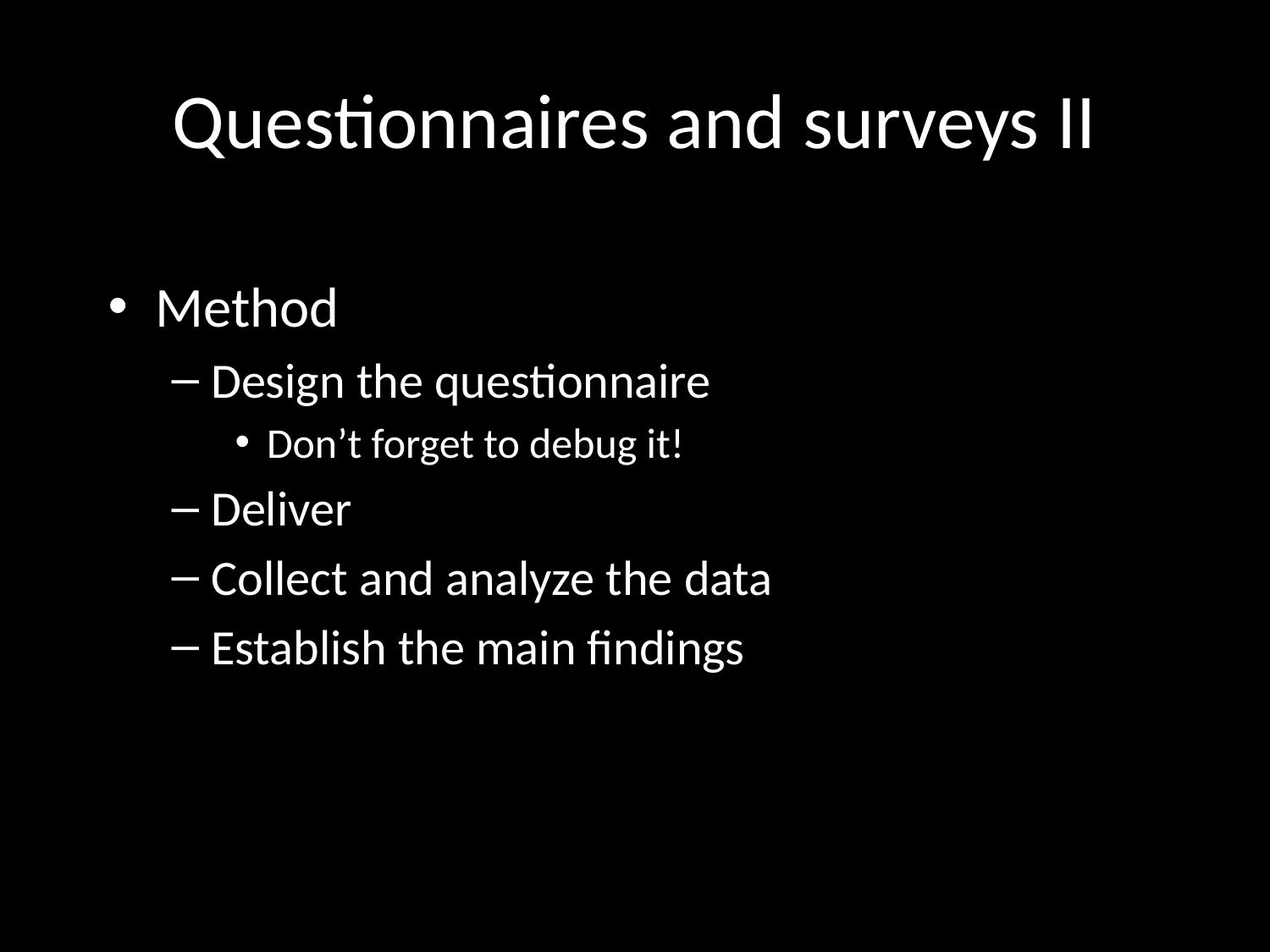

# Questionnaires and surveys II
Method
Design the questionnaire
Don’t forget to debug it!
Deliver
Collect and analyze the data
Establish the main findings